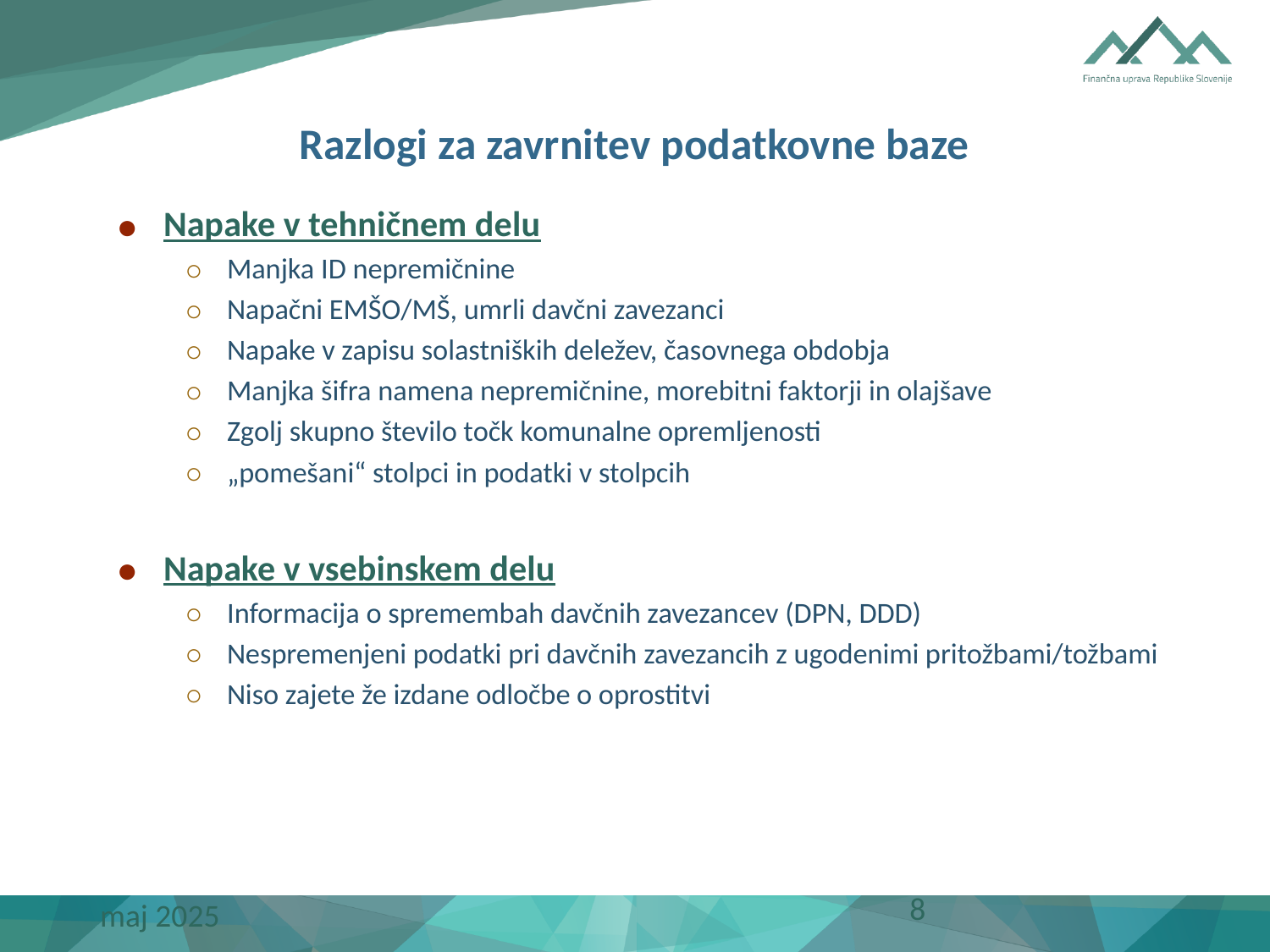

# Razlogi za zavrnitev podatkovne baze
Napake v tehničnem delu
Manjka ID nepremičnine
Napačni EMŠO/MŠ, umrli davčni zavezanci
Napake v zapisu solastniških deležev, časovnega obdobja
Manjka šifra namena nepremičnine, morebitni faktorji in olajšave
Zgolj skupno število točk komunalne opremljenosti
„pomešani“ stolpci in podatki v stolpcih

Napake v vsebinskem delu
Informacija o spremembah davčnih zavezancev (DPN, DDD)
Nespremenjeni podatki pri davčnih zavezancih z ugodenimi pritožbami/tožbami
Niso zajete že izdane odločbe o oprostitvi

maj 2025
8